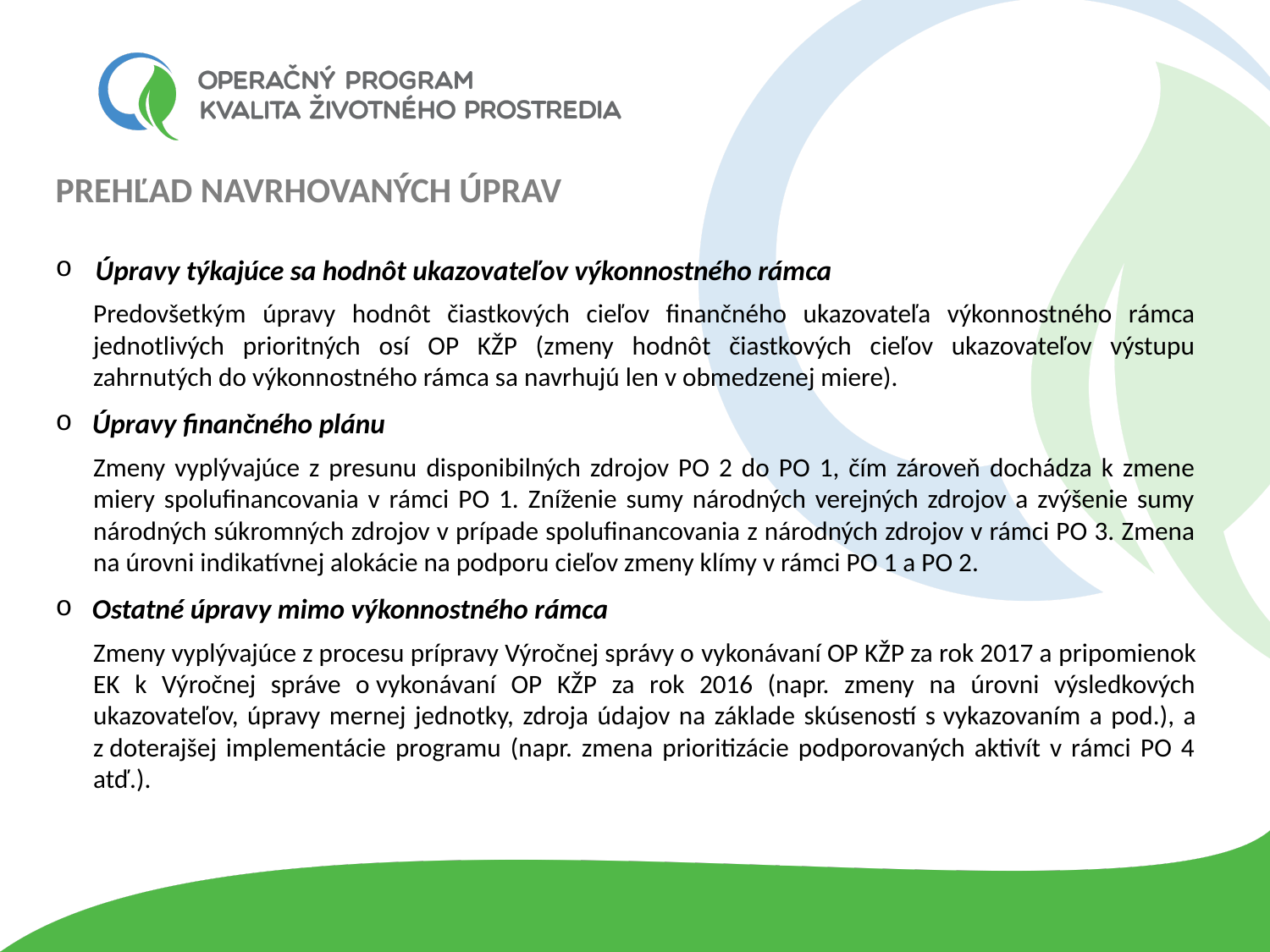

PREHĽAD navrhovaných úprav

Úpravy týkajúce sa hodnôt ukazovateľov výkonnostného rámca
Predovšetkým úpravy hodnôt čiastkových cieľov finančného ukazovateľa výkonnostného rámca jednotlivých prioritných osí OP KŽP (zmeny hodnôt čiastkových cieľov ukazovateľov výstupu zahrnutých do výkonnostného rámca sa navrhujú len v obmedzenej miere).
  Úpravy finančného plánu
Zmeny vyplývajúce z presunu disponibilných zdrojov PO 2 do PO 1, čím zároveň dochádza k zmene miery spolufinancovania v rámci PO 1. Zníženie sumy národných verejných zdrojov a zvýšenie sumy národných súkromných zdrojov v prípade spolufinancovania z národných zdrojov v rámci PO 3. Zmena na úrovni indikatívnej alokácie na podporu cieľov zmeny klímy v rámci PO 1 a PO 2.
  Ostatné úpravy mimo výkonnostného rámca
Zmeny vyplývajúce z procesu prípravy Výročnej správy o vykonávaní OP KŽP za rok 2017 a pripomienok EK k Výročnej správe o vykonávaní OP KŽP za rok 2016 (napr. zmeny na úrovni výsledkových ukazovateľov, úpravy mernej jednotky, zdroja údajov na základe skúseností s vykazovaním a pod.), a z doterajšej implementácie programu (napr. zmena prioritizácie podporovaných aktivít v rámci PO 4 atď.).